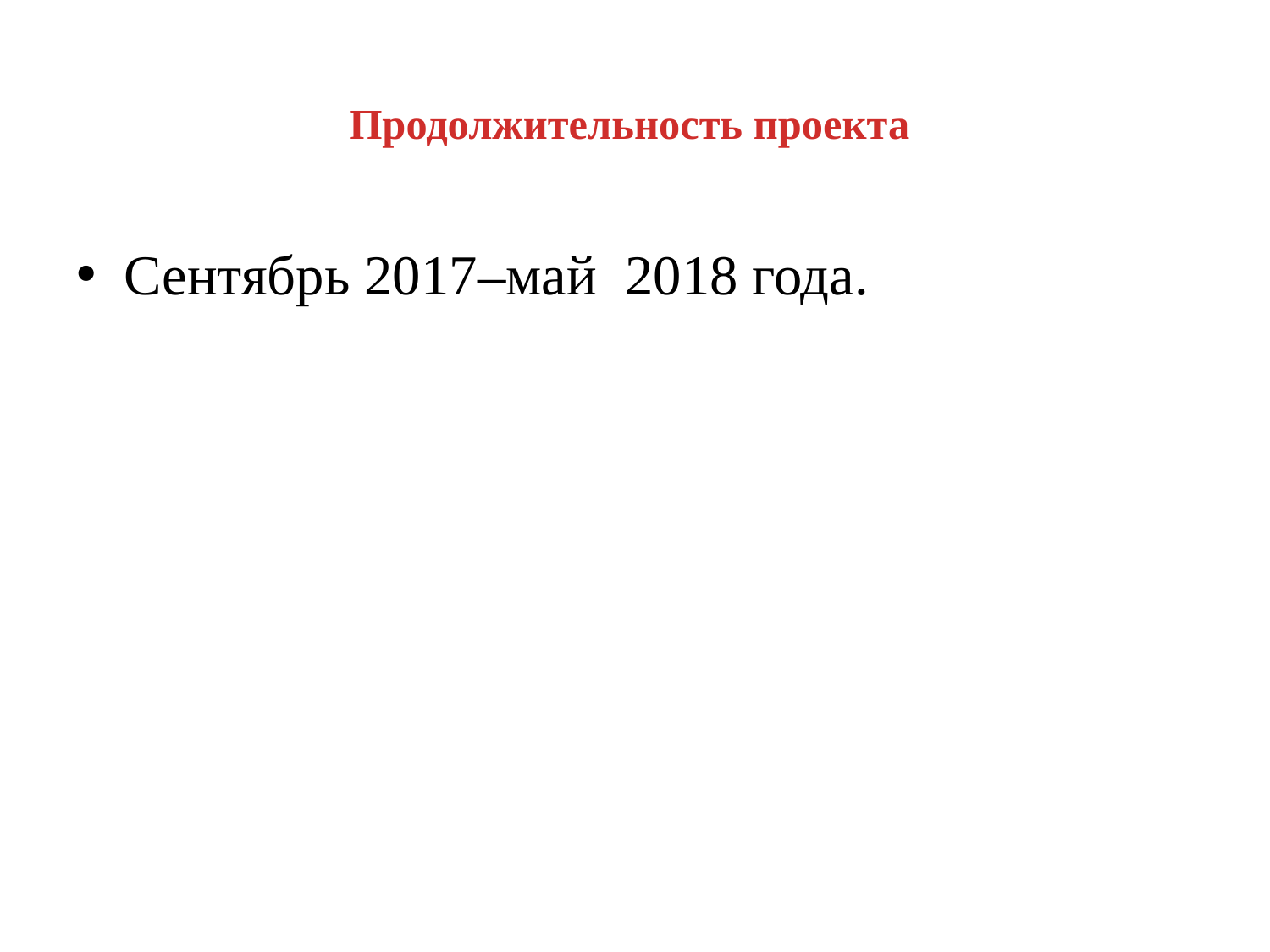

# Продолжительность проекта
Сентябрь 2017–май  2018 года.